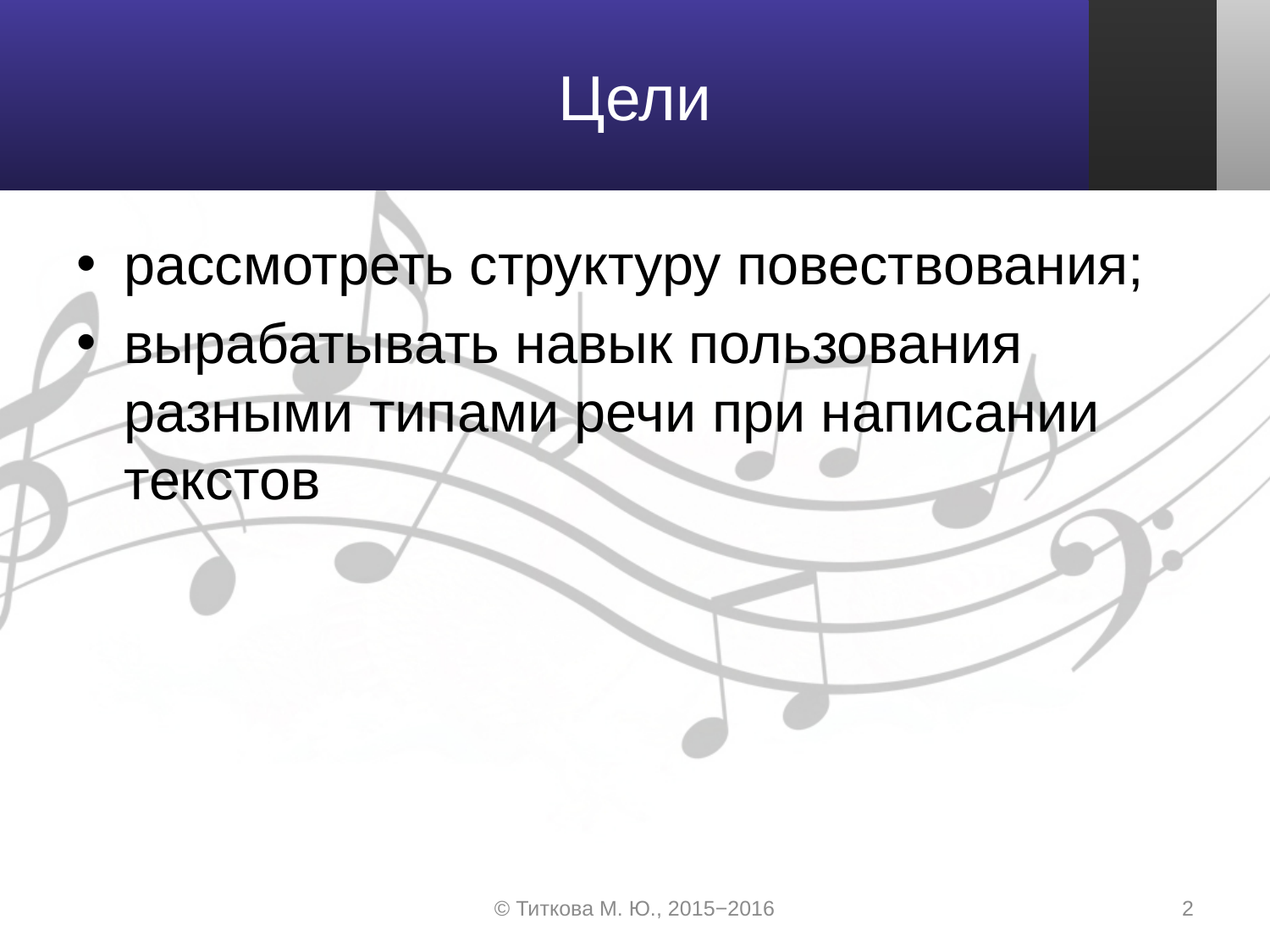

# Цели
рассмотреть структуру повествования;
вырабатывать навык пользования разными типами речи при написании текстов
© Титкова М. Ю., 2015−2016
2